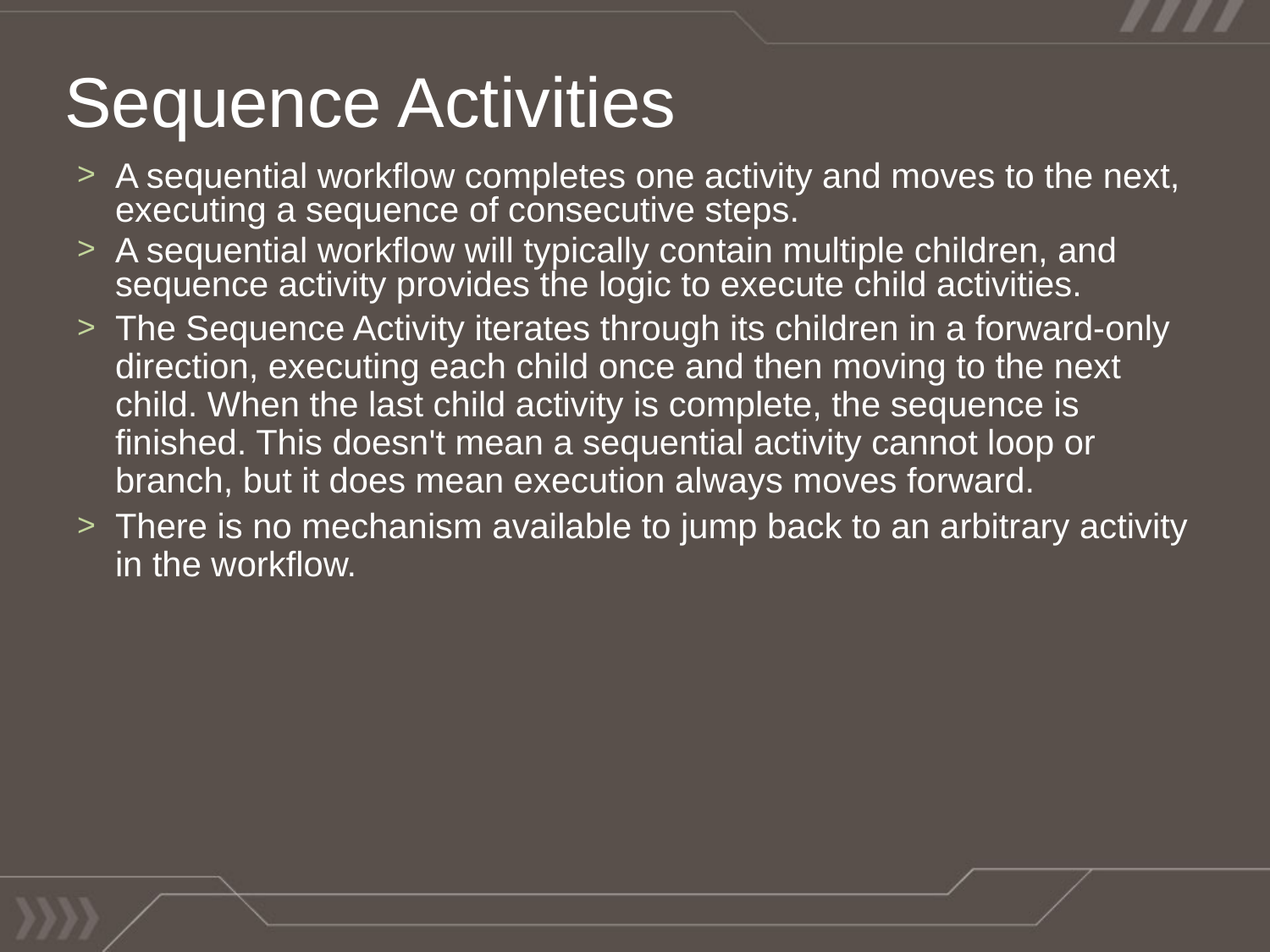

Sequence Activities
A sequential workflow completes one activity and moves to the next, executing a sequence of consecutive steps.
A sequential workflow will typically contain multiple children, and sequence activity provides the logic to execute child activities.
The Sequence Activity iterates through its children in a forward-only direction, executing each child once and then moving to the next child. When the last child activity is complete, the sequence is finished. This doesn't mean a sequential activity cannot loop or branch, but it does mean execution always moves forward.
There is no mechanism available to jump back to an arbitrary activity in the workflow.